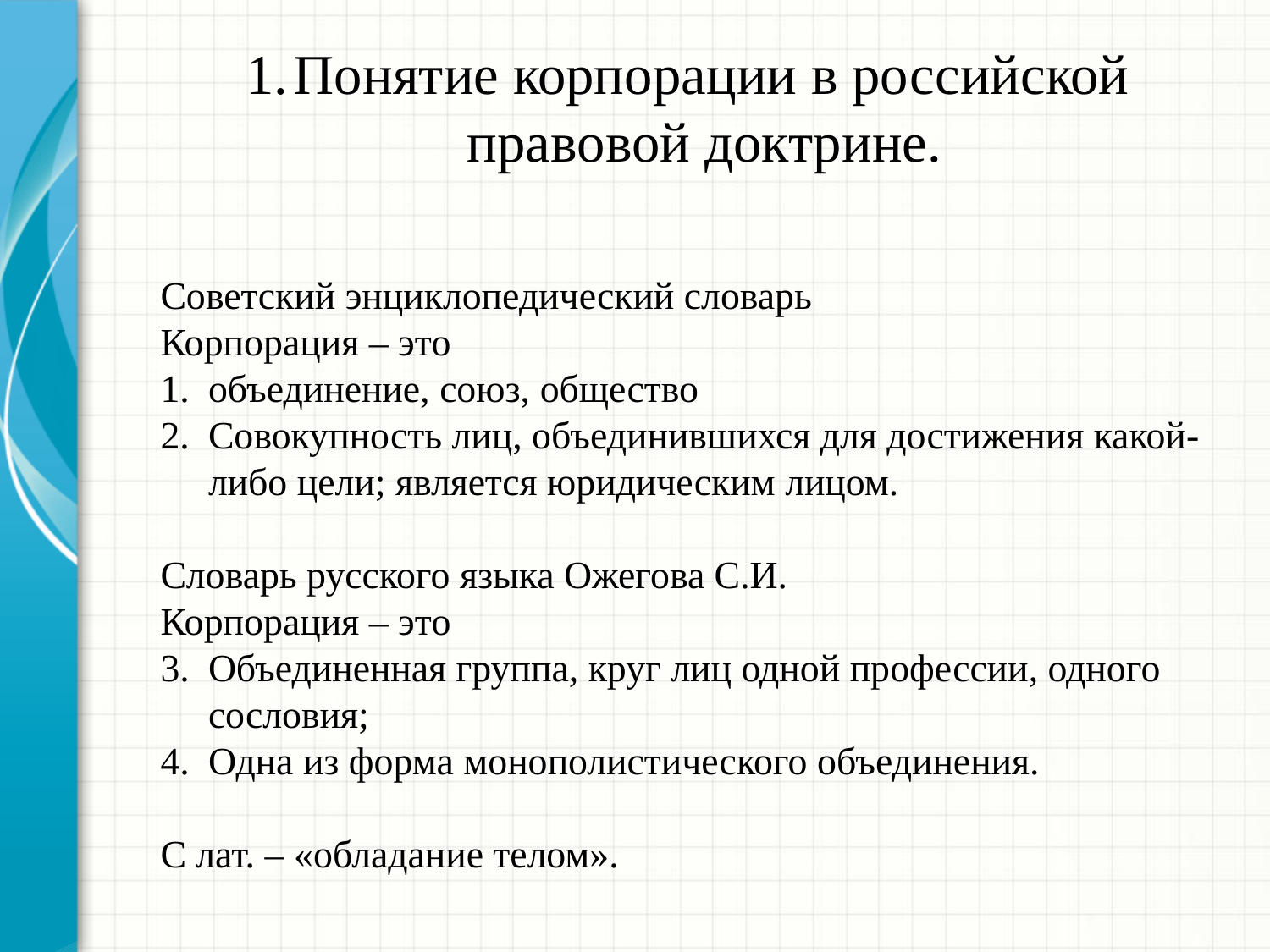

Понятие корпорации в российской правовой доктрине.
Советский энциклопедический словарь
Корпорация – это
объединение, союз, общество
Совокупность лиц, объединившихся для достижения какой-либо цели; является юридическим лицом.

Словарь русского языка Ожегова С.И.
Корпорация – это
Объединенная группа, круг лиц одной профессии, одного сословия;
Одна из форма монополистического объединения.

С лат. – «обладание телом».